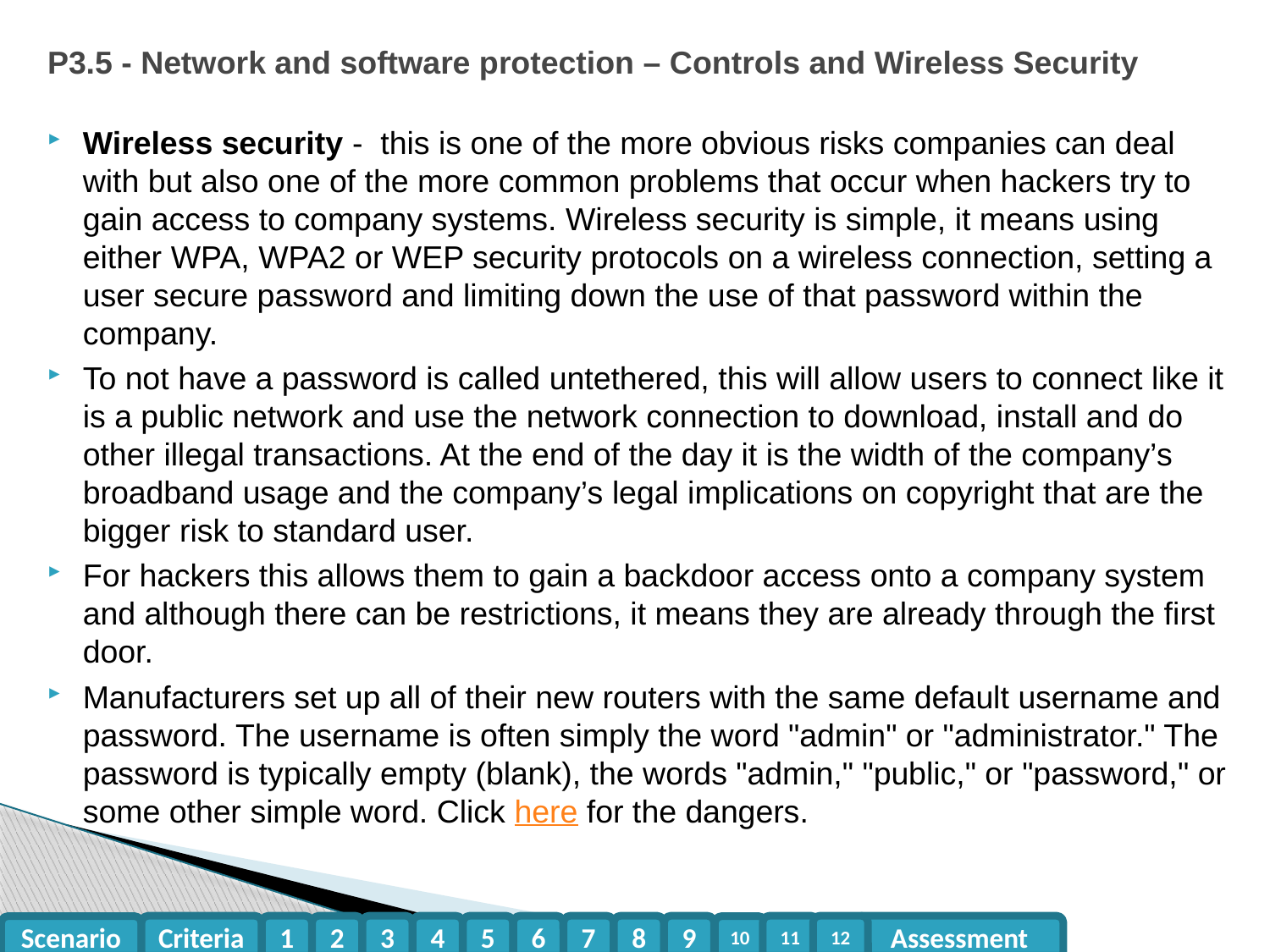

# P3.5 - Network and software protection – Controls and Wireless Security
Wireless security -  this is one of the more obvious risks companies can deal with but also one of the more common problems that occur when hackers try to gain access to company systems. Wireless security is simple, it means using either WPA, WPA2 or WEP security protocols on a wireless connection, setting a user secure password and limiting down the use of that password within the company.
To not have a password is called untethered, this will allow users to connect like it is a public network and use the network connection to download, install and do other illegal transactions. At the end of the day it is the width of the company’s broadband usage and the company’s legal implications on copyright that are the bigger risk to standard user.
For hackers this allows them to gain a backdoor access onto a company system and although there can be restrictions, it means they are already through the first door.
Manufacturers set up all of their new routers with the same default username and password. The username is often simply the word "admin" or "administrator." The password is typically empty (blank), the words "admin," "public," or "password," or some other simple word. Click here for the dangers.